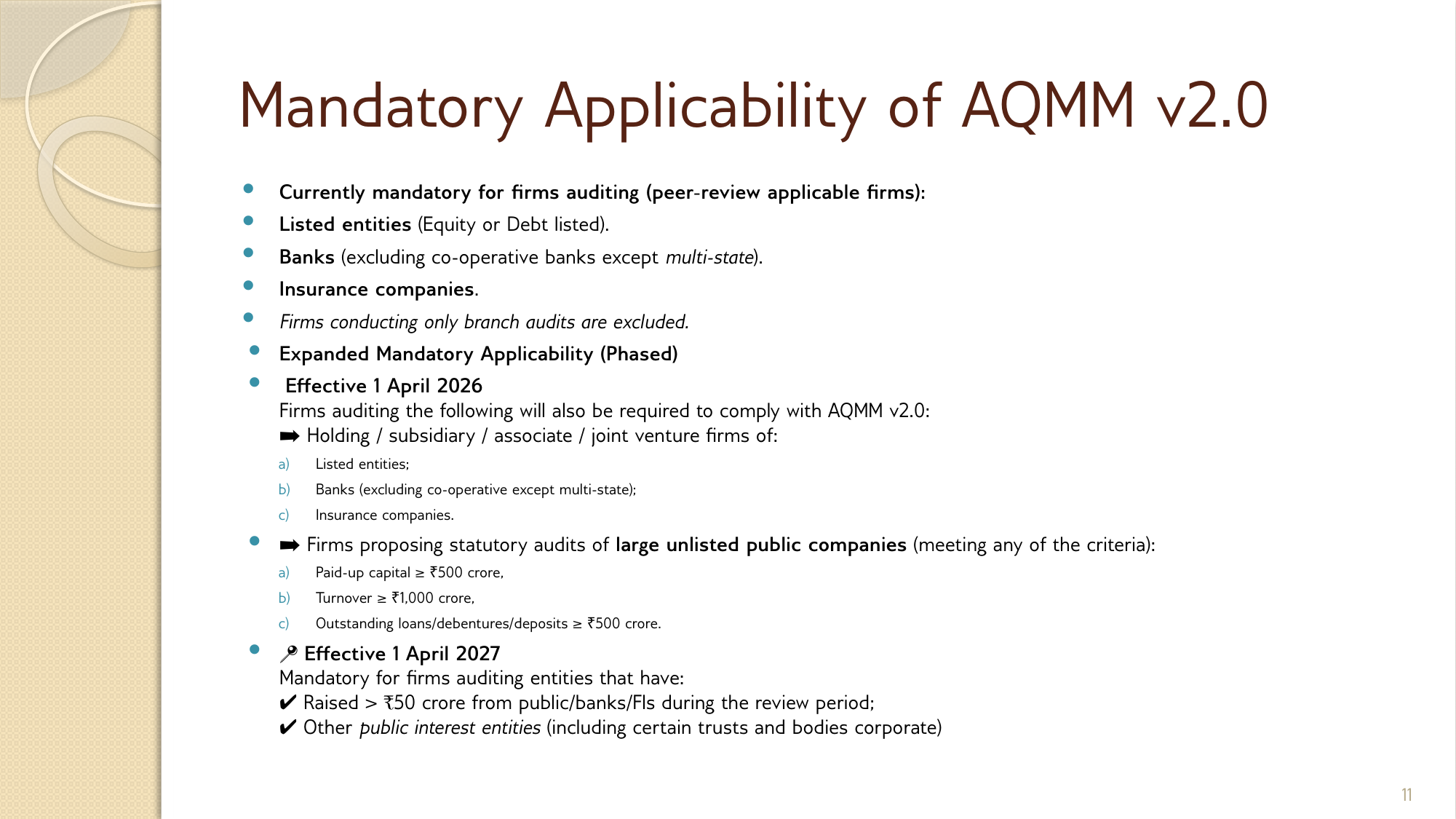

# Mandatory Applicability of AQMM v2.0
Currently mandatory for firms auditing (peer-review applicable firms):
Listed entities (Equity or Debt listed).
Banks (excluding co-operative banks except multi-state).
Insurance companies.
Firms conducting only branch audits are excluded.
Expanded Mandatory Applicability (Phased)
 Effective 1 April 2026
Firms auditing the following will also be required to comply with AQMM v2.0:
➡ Holding / subsidiary / associate / joint venture firms of:
Listed entities;
Banks (excluding co-operative except multi-state);
Insurance companies.
➡ Firms proposing statutory audits of large unlisted public companies (meeting any of the criteria):
Paid-up capital ≥ ₹500 crore,
Turnover ≥ ₹1,000 crore,
Outstanding loans/debentures/deposits ≥ ₹500 crore.
📍 Effective 1 April 2027
Mandatory for firms auditing entities that have:
✔ Raised > ₹50 crore from public/banks/FIs during the review period;
✔ Other public interest entities (including certain trusts and bodies corporate)

11